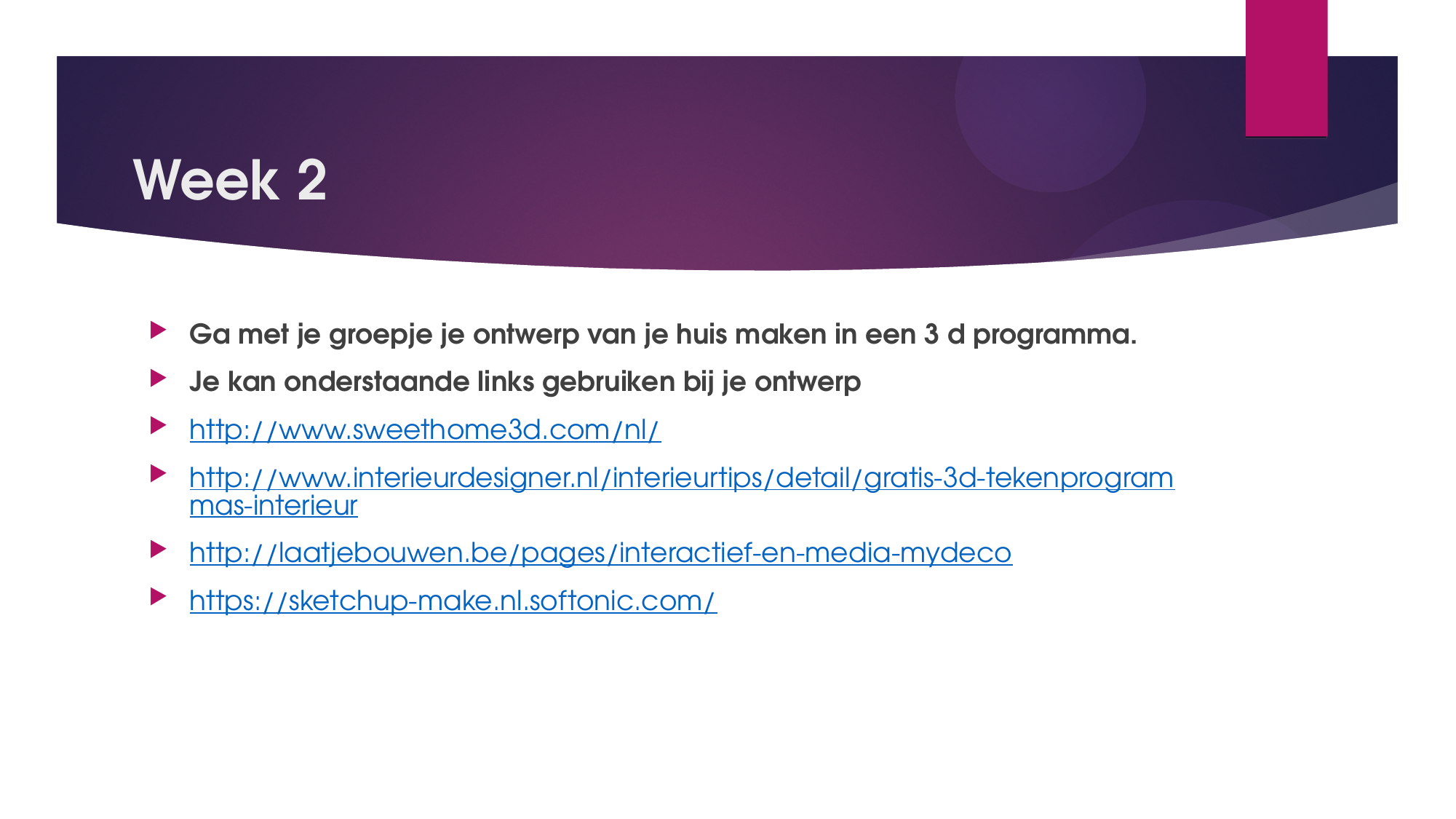

# Week 2
Ga met je groepje je ontwerp van je huis maken in een 3 d programma.
Je kan onderstaande links gebruiken bij je ontwerp
http://www.sweethome3d.com/nl/
http://www.interieurdesigner.nl/interieurtips/detail/gratis-3d-tekenprogrammas-interieur
http://laatjebouwen.be/pages/interactief-en-media-mydeco
https://sketchup-make.nl.softonic.com/